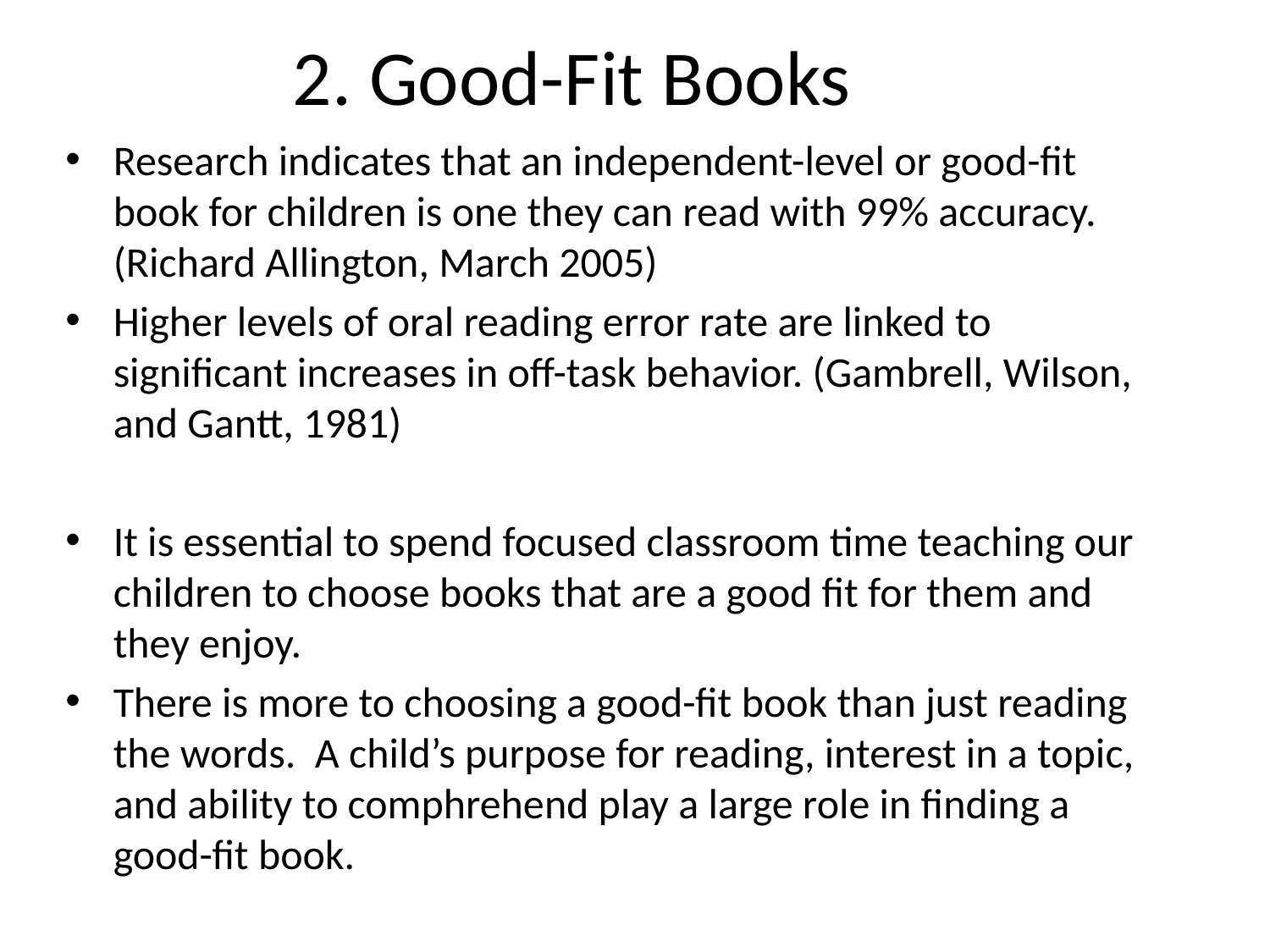

# 2. Good-Fit Books
Research indicates that an independent-level or good-fit book for children is one they can read with 99% accuracy. (Richard Allington, March 2005)
Higher levels of oral reading error rate are linked to significant increases in off-task behavior. (Gambrell, Wilson, and Gantt, 1981)

It is essential to spend focused classroom time teaching our children to choose books that are a good fit for them and they enjoy.
There is more to choosing a good-fit book than just reading the words.  A child’s purpose for reading, interest in a topic, and ability to comphrehend play a large role in finding a good-fit book.